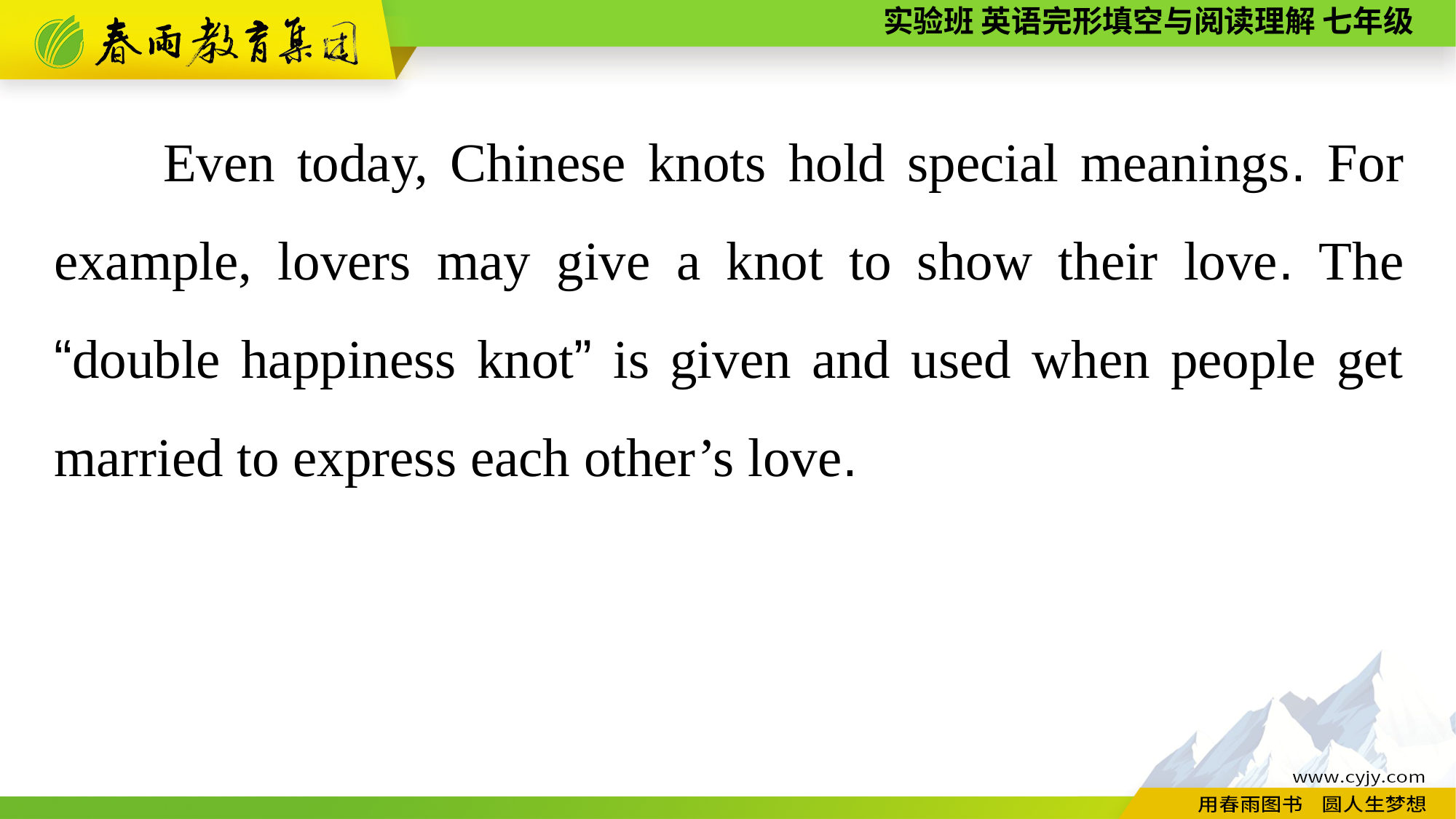

Even today, Chinese knots hold special meanings. For example, lovers may give a knot to show their love. The “double happiness knot” is given and used when people get married to express each other’s love.